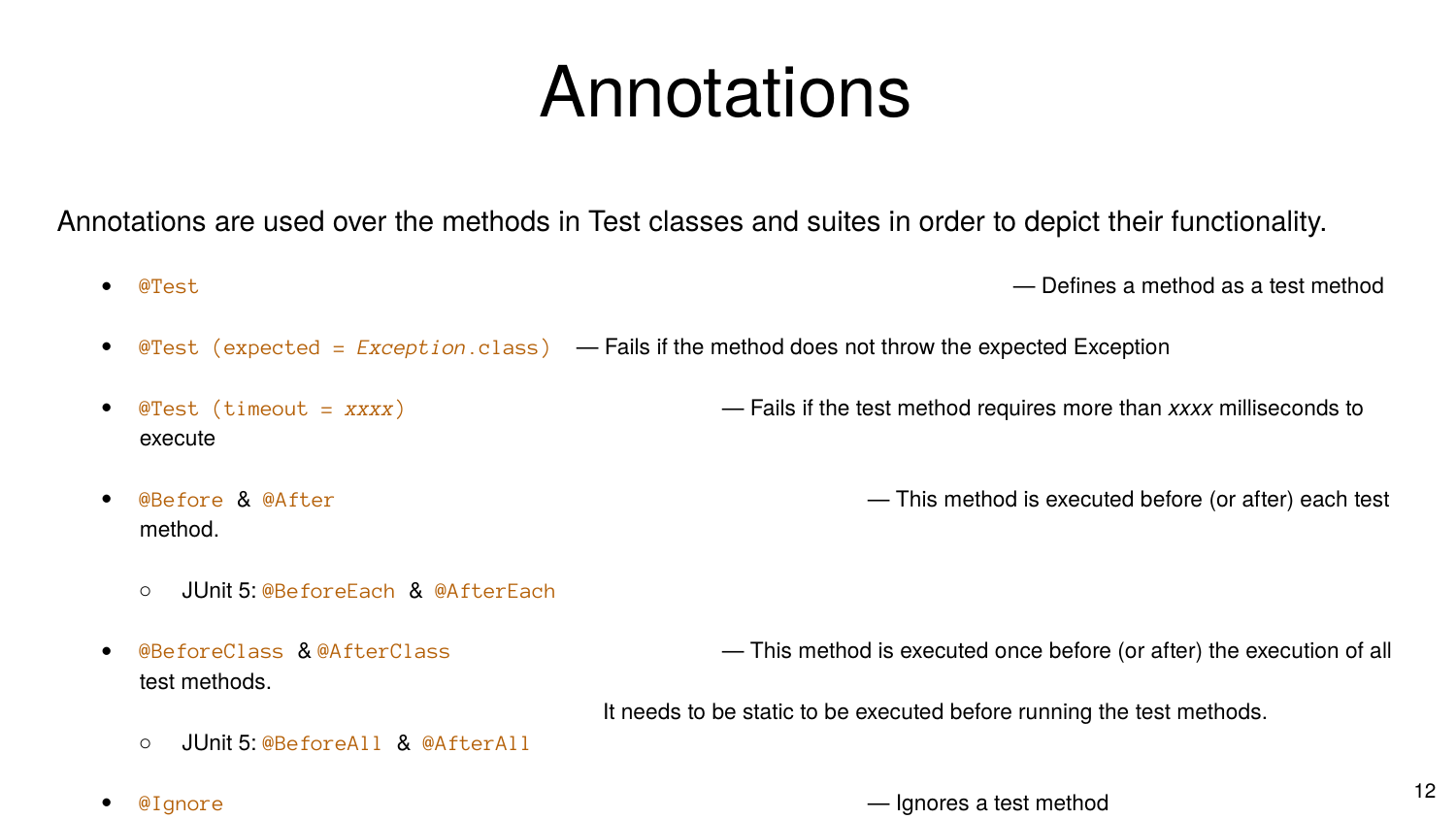

# Annotations
Annotations are used over the methods in Test classes and suites in order to depict their functionality.
@Test						— Defines a method as a test method
@Test (expected = Exception.class)	— Fails if the method does not throw the expected Exception
@Test (timeout = xxxx) 			— Fails if the test method requires more than xxxx milliseconds to execute
@Before & @After				— This method is executed before (or after) each test method.
JUnit 5: @BeforeEach & @AfterEach
@BeforeClass & @AfterClass 		— This method is executed once before (or after) the execution of all test methods.
      It needs to be static to be executed before running the test methods.
JUnit 5: @BeforeAll & @AfterAll
@Ignore 					— Ignores a test method
JUnit 5: @Disable
12